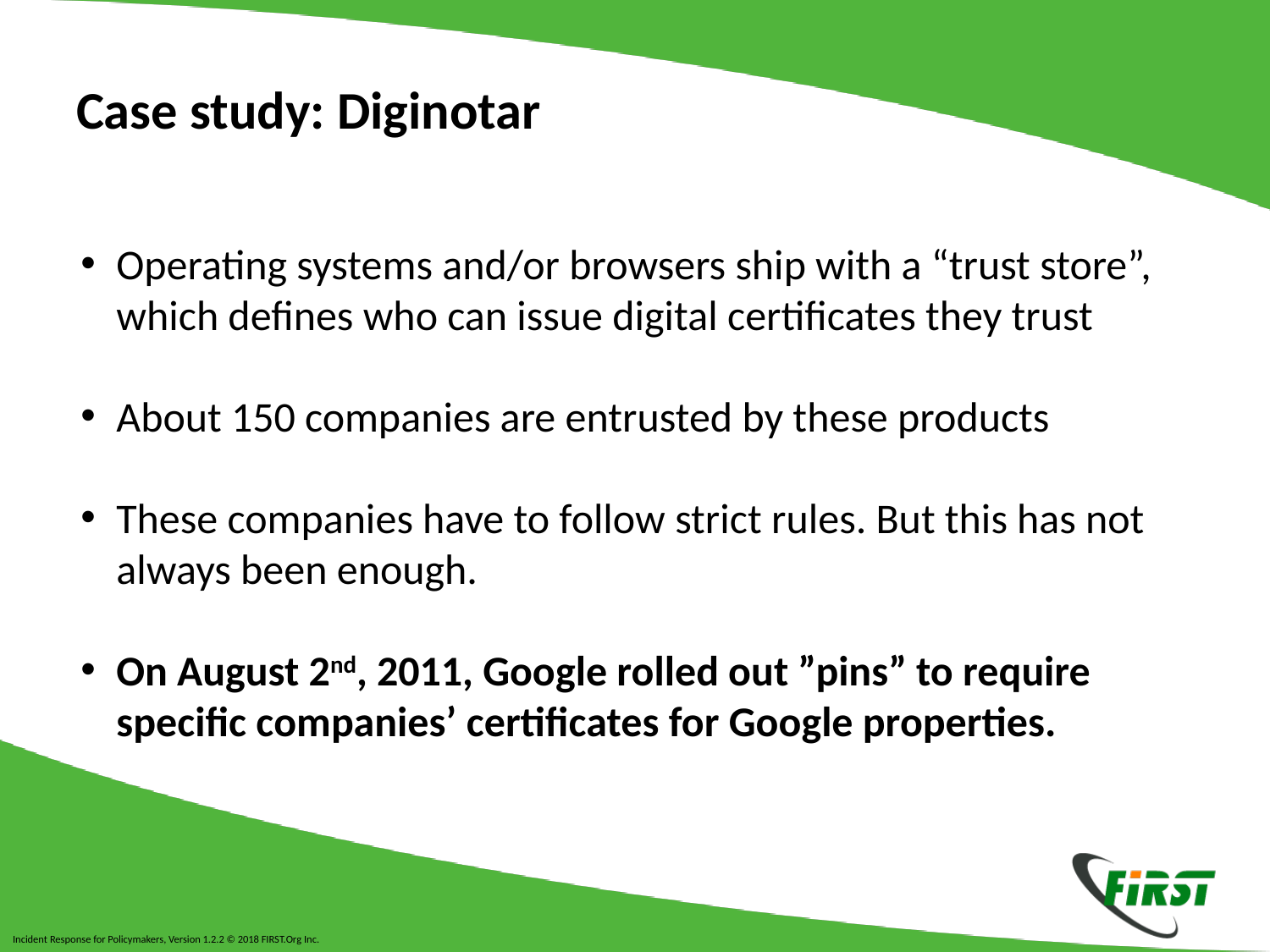

# Case study: Diginotar
Operating systems and/or browsers ship with a “trust store”, which defines who can issue digital certificates they trust
About 150 companies are entrusted by these products
These companies have to follow strict rules. But this has not always been enough.
On August 2nd, 2011, Google rolled out ”pins” to require specific companies’ certificates for Google properties.